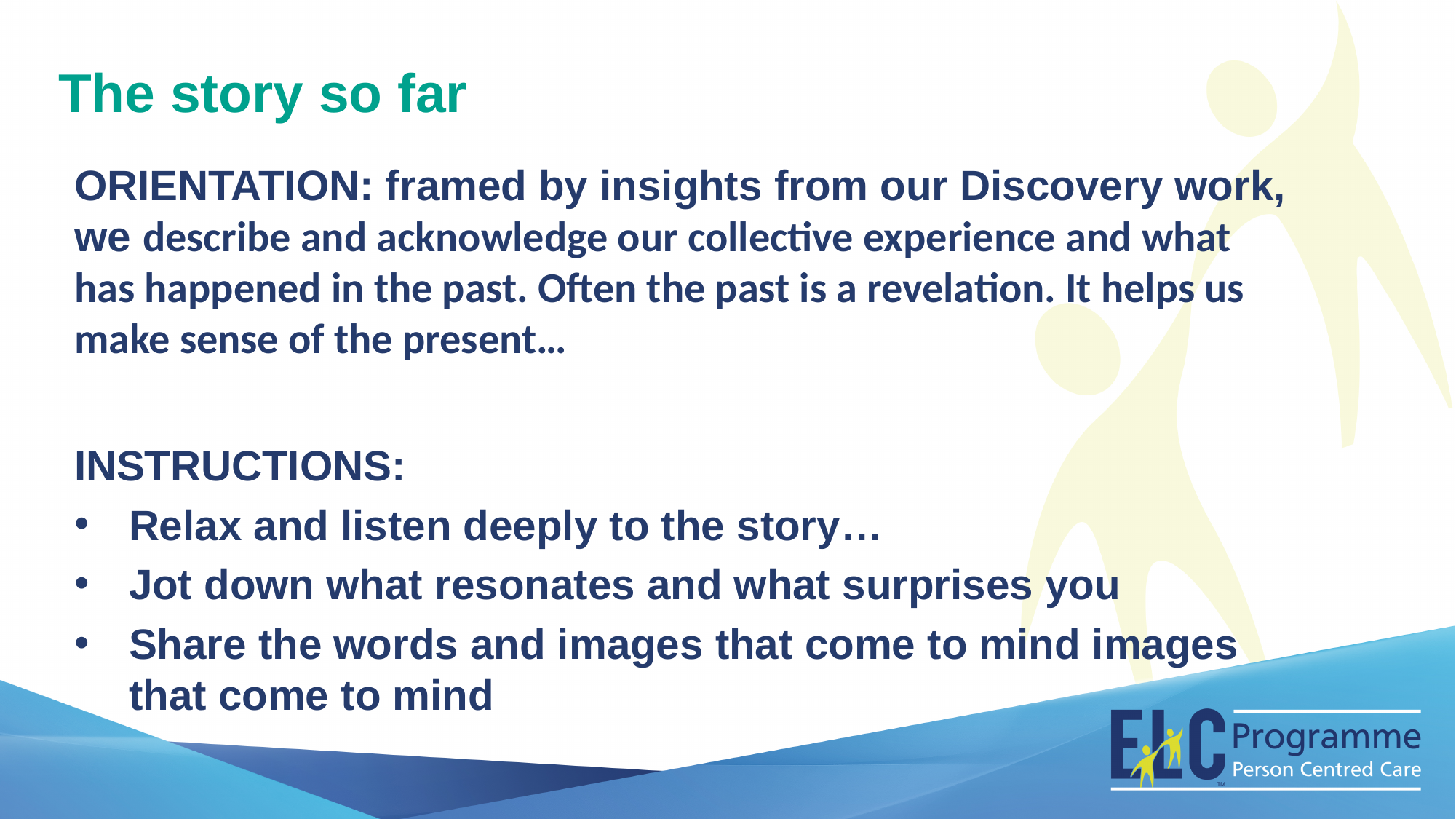

The story so far
ORIENTATION: framed by insights from our Discovery work, we describe and acknowledge our collective experience and what has happened in the past. Often the past is a revelation. It helps us make sense of the present…

INSTRUCTIONS:
Relax and listen deeply to the story…
Jot down what resonates and what surprises you
Share the words and images that come to mind images that come to mind